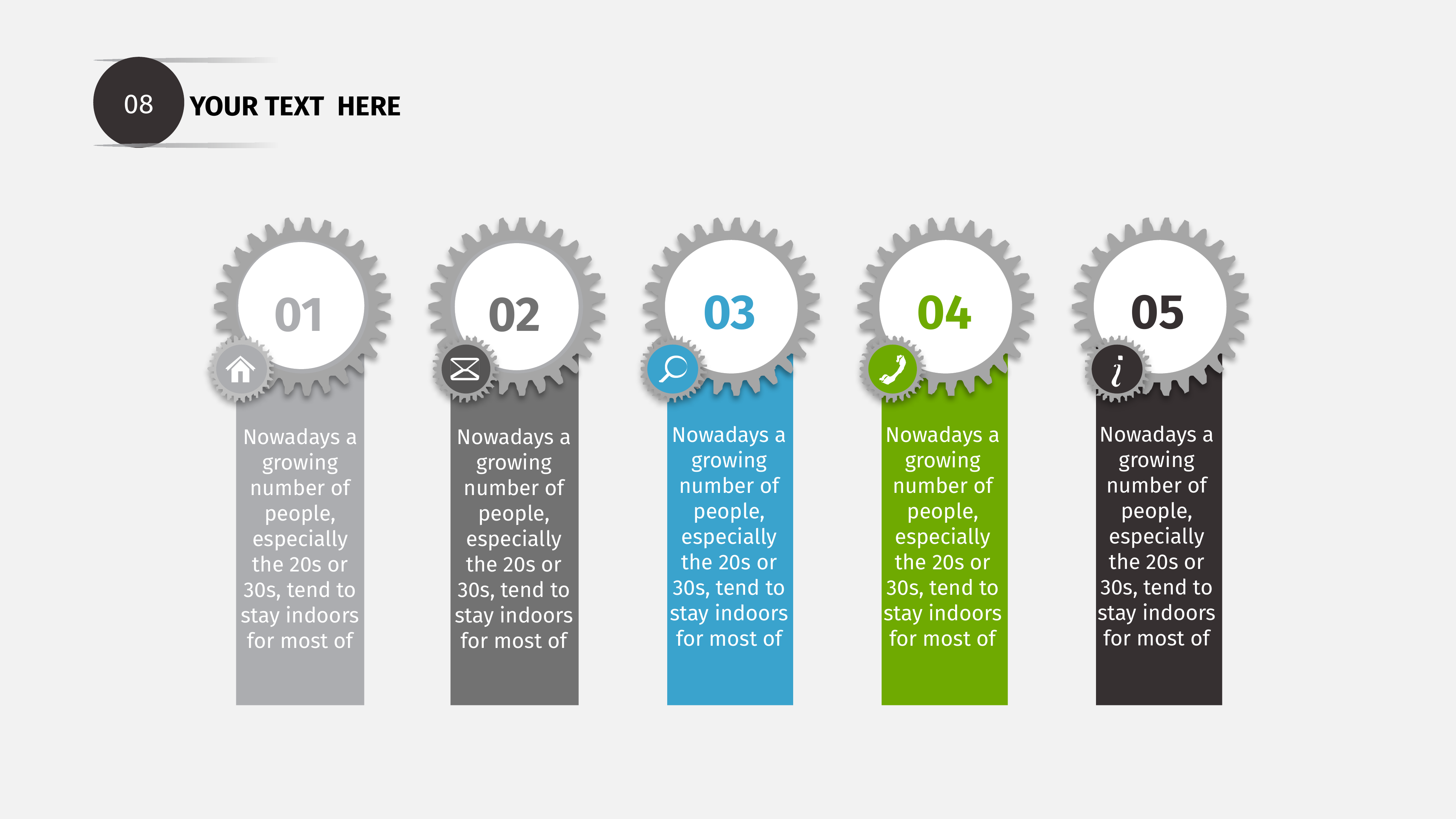

08

YOUR TEXT  HERE

01

02

03

04

05

Nowadays a growing number of people, especially the 20s or 30s, tend to stay indoors for most of
Nowadays a growing number of people, especially the 20s or 30s, tend to stay indoors for most of
Nowadays a growing number of people, especially the 20s or 30s, tend to stay indoors for most of
Nowadays a growing number of people, especially the 20s or 30s, tend to stay indoors for most of
Nowadays a growing number of people, especially the 20s or 30s, tend to stay indoors for most of